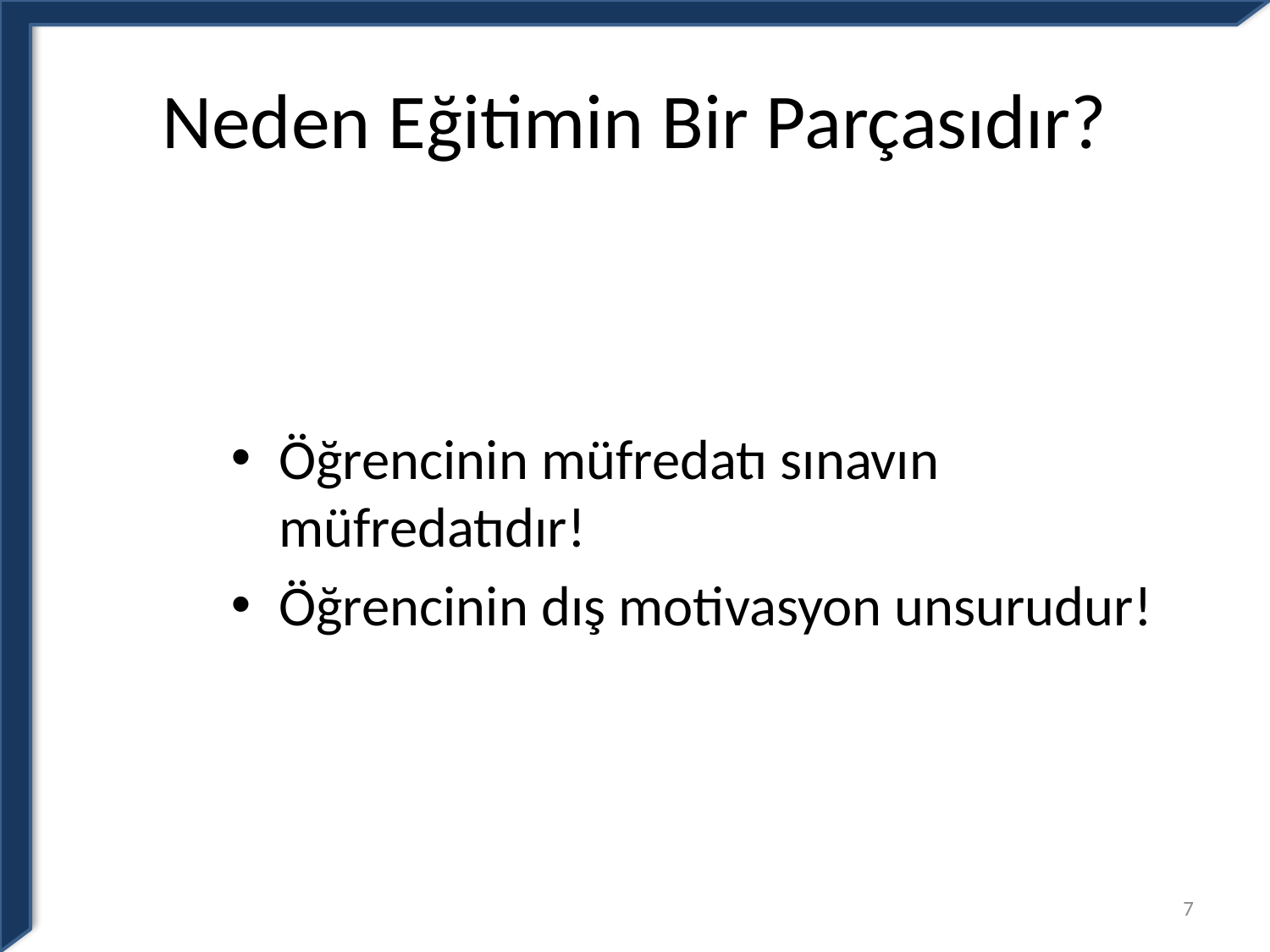

# Neden Eğitimin Bir Parçasıdır?
Öğrencinin müfredatı sınavın müfredatıdır!
Öğrencinin dış motivasyon unsurudur!
7